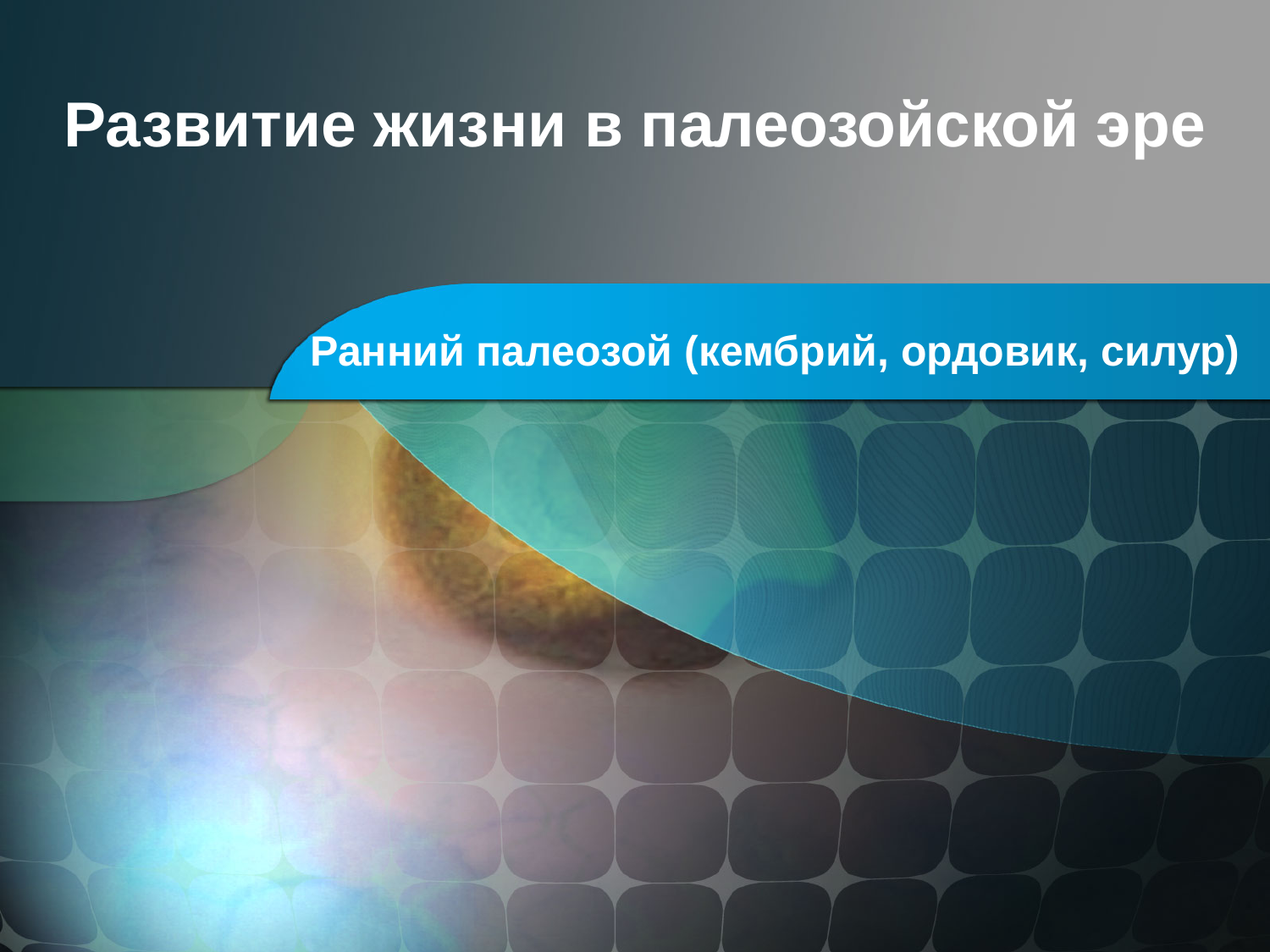

# Развитие жизни в палеозойской эре
Ранний палеозой (кембрий, ордовик, силур)